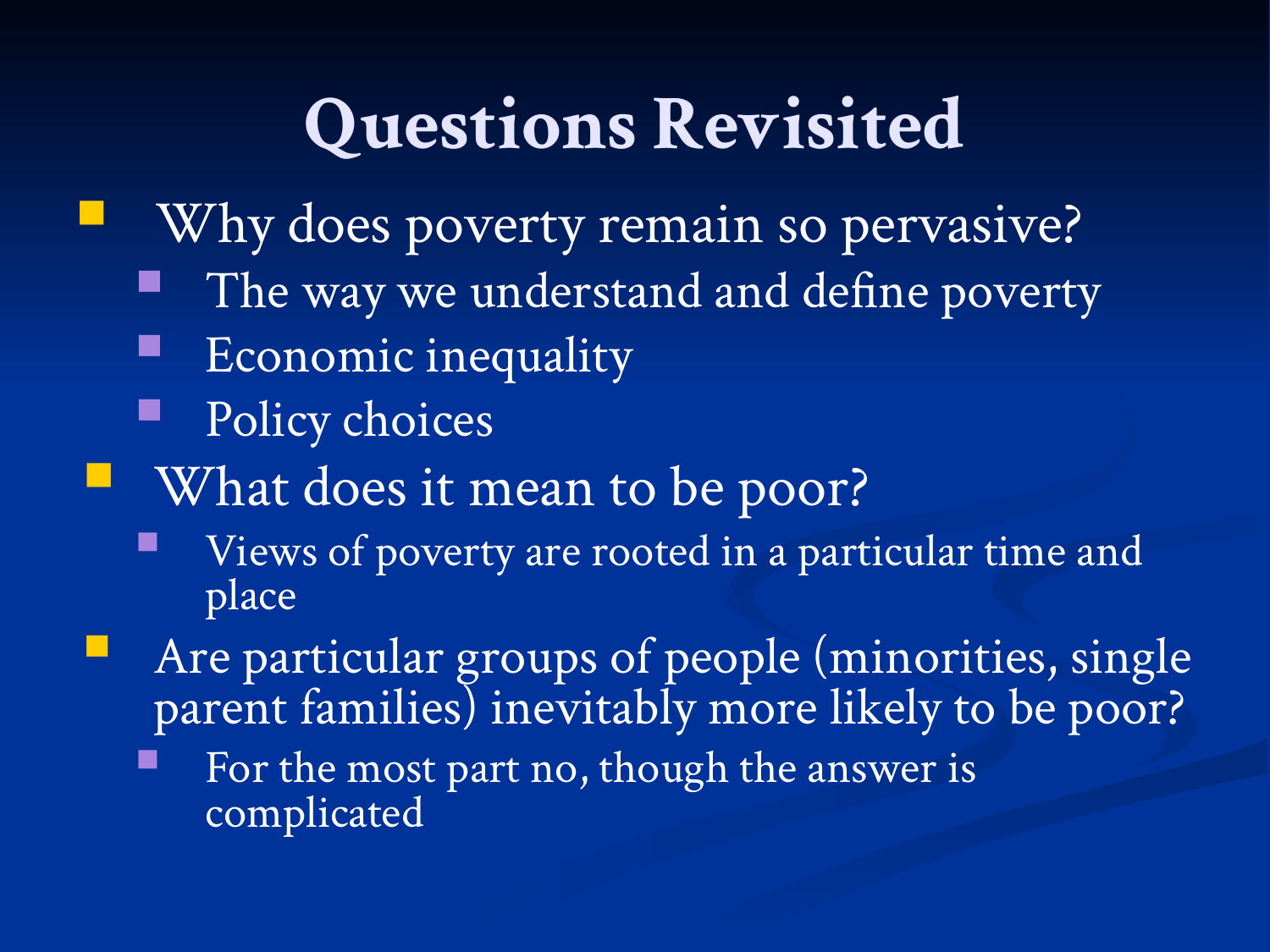

Questions Revisited
# Why does poverty remain so pervasive?
The way we understand and define poverty
Economic inequality
Policy choices
What does it mean to be poor?
Views of poverty are rooted in a particular time and place
Are particular groups of people (minorities, single parent families) inevitably more likely to be poor?
For the most part no, though the answer is complicated